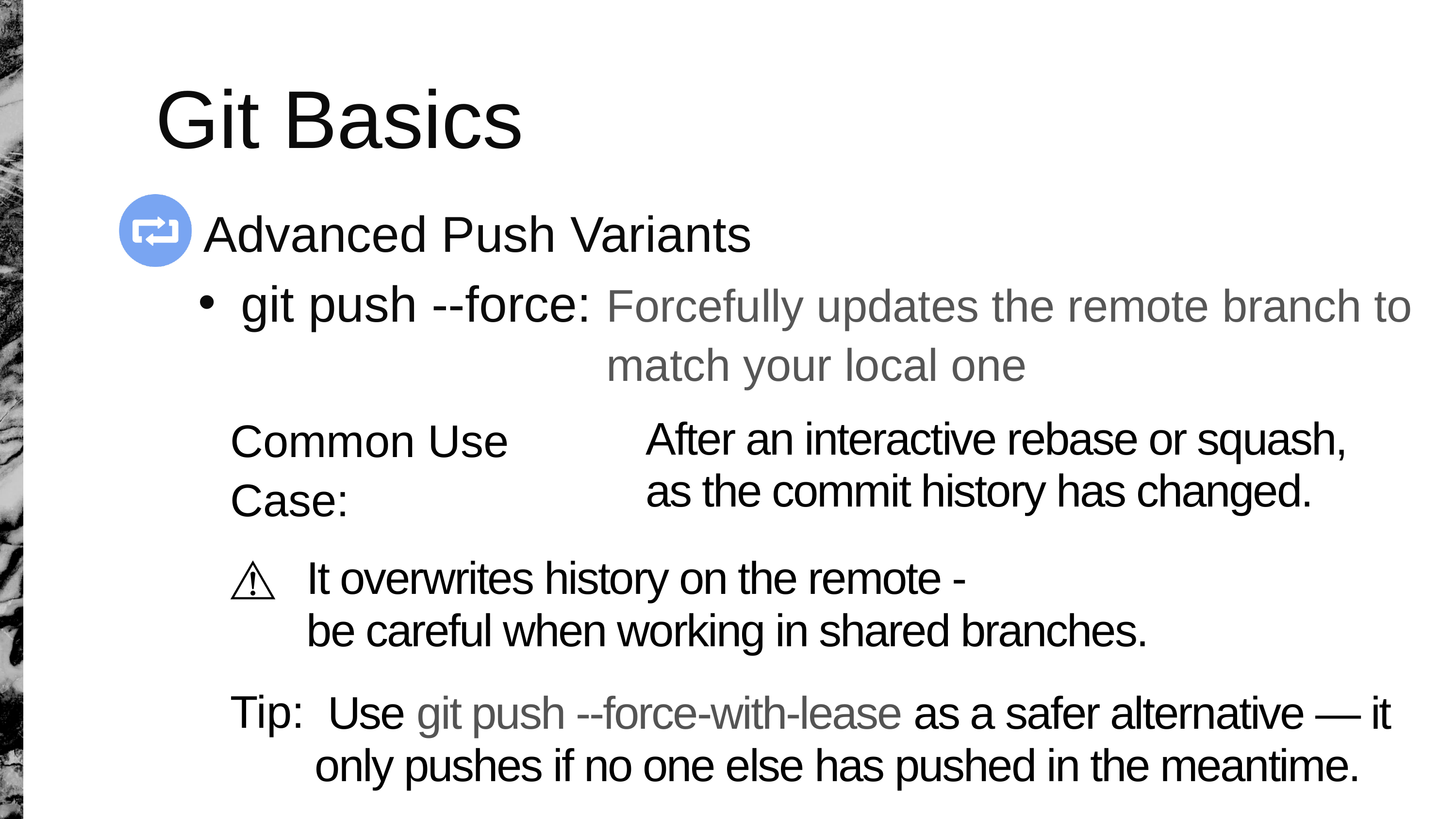

Git Basics

 Advanced Push Variants
git push --force:
Forcefully updates the remote branch to match your local one
Common Use Case:
After an interactive rebase or squash, as the commit history has changed.
⚠️
It overwrites history on the remote -
be careful when working in shared branches.
Tip:
 Use git push --force-with-lease as a safer alternative — it only pushes if no one else has pushed in the meantime.